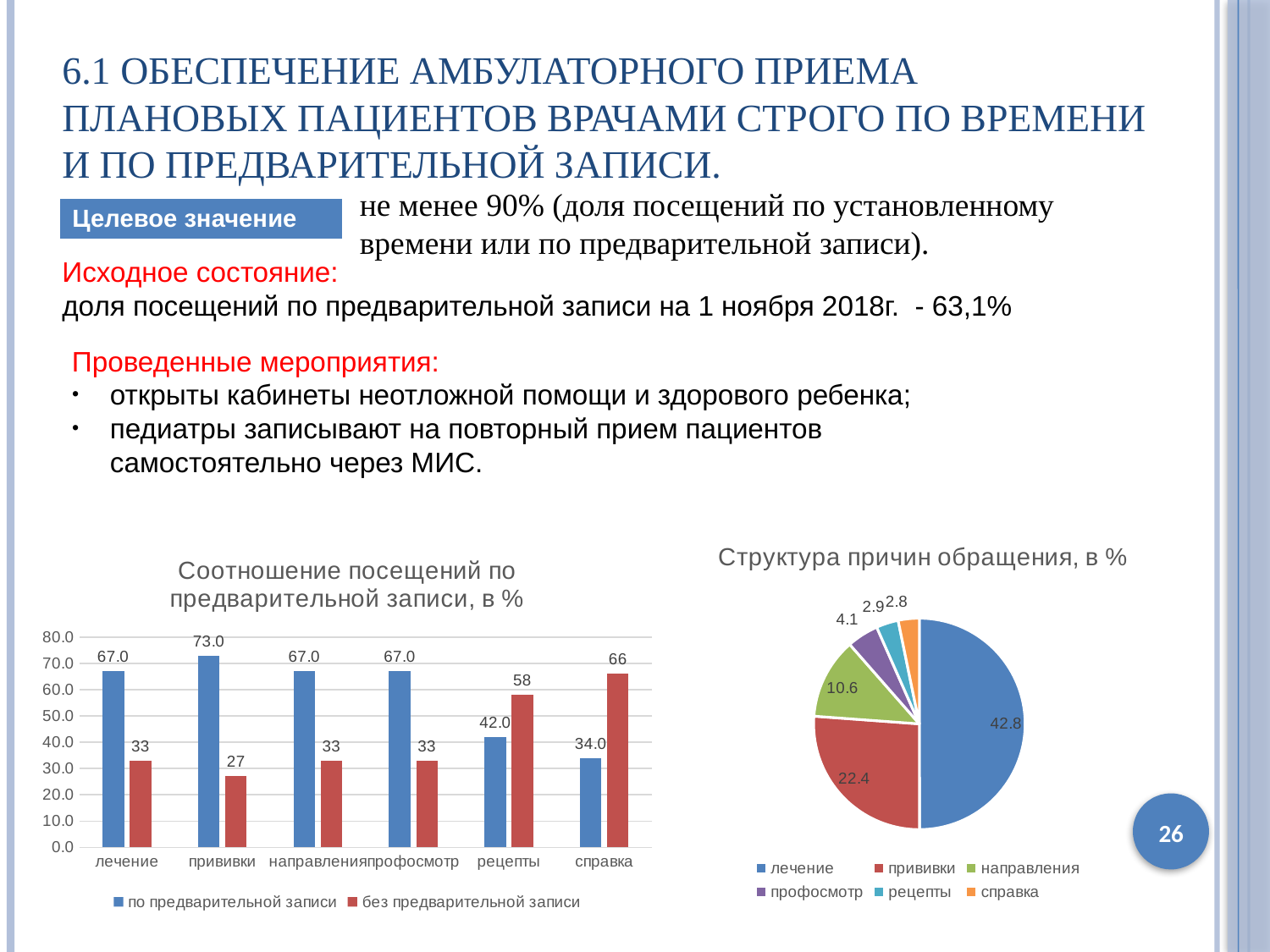

6.1 Обеспечение амбулаторного приема плановых пациентов врачами строго по времени и по предварительной записи.
не менее 90% (доля посещений по установленному времени или по предварительной записи).

| Целевое значение |
| --- |
Исходное состояние:
доля посещений по предварительной записи на 1 ноября 2018г.  - 63,1%
Проведенные мероприятия:
открыты кабинеты неотложной помощи и здорового ребенка;
педиатры записывают на повторный прием пациентов самостоятельно через МИС.

### Chart: Структура причин обращения, в %

| Category |  |
|---|---|
| лечение | 42.75862068965517 |
| прививки | 22.4 |
| направления | 10.6 |
| профосмотр | 4.137931034482754 |
| рецепты | 2.9 |
| справка | 2.758620689655173 |

### Chart: Соотношение посещений по предварительной записи, в %

| Category | по предварительной записи | без предварительной записи |
|---|---|---|
| лечение | 67.0 | 33.0 |
| прививки | 73.0 | 27.0 |
| направления | 67.0 | 33.0 |
| профосмотр | 67.0 | 33.0 |
| рецепты | 42.0 | 58.0 |
| справка | 34.0 | 66.0 |
26